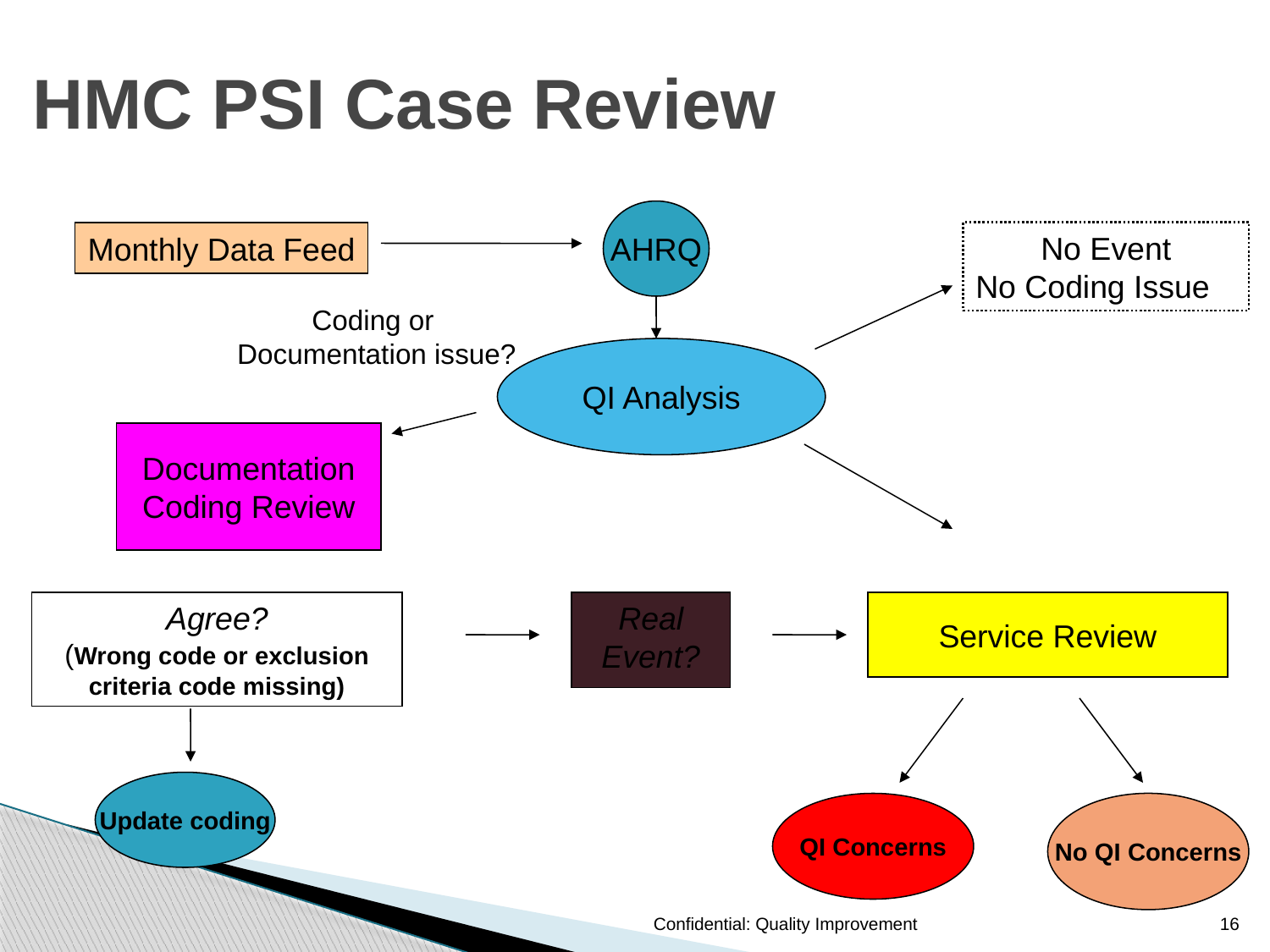

HMC PSI Case Review
AHRQ
No Event
No Coding Issue
Monthly Data Feed

Coding or
Documentation issue?

QI Analysis

Documentation Coding Review

Agree?
(Wrong code or exclusion criteria code missing)
Real Event?

Service Review

Update coding
QI Concerns
No QI Concerns
Confidential: Quality Improvement
16